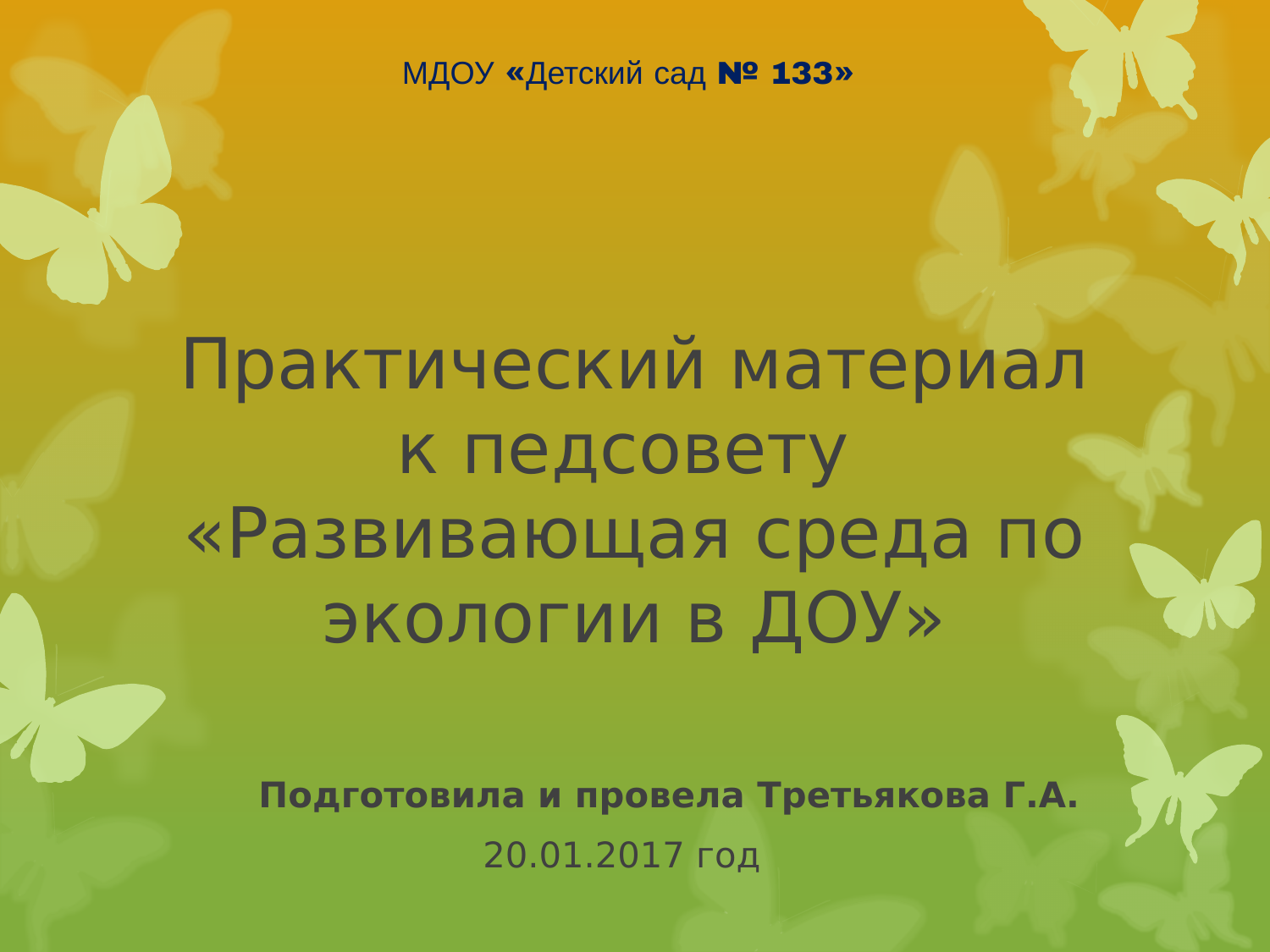

МДОУ «Детский сад № 133»
# Практический материал к педсовету «Развивающая среда по экологии в ДОУ»
         Подготовила и провела Третьякова Г.А.
                             20.01.2017 год